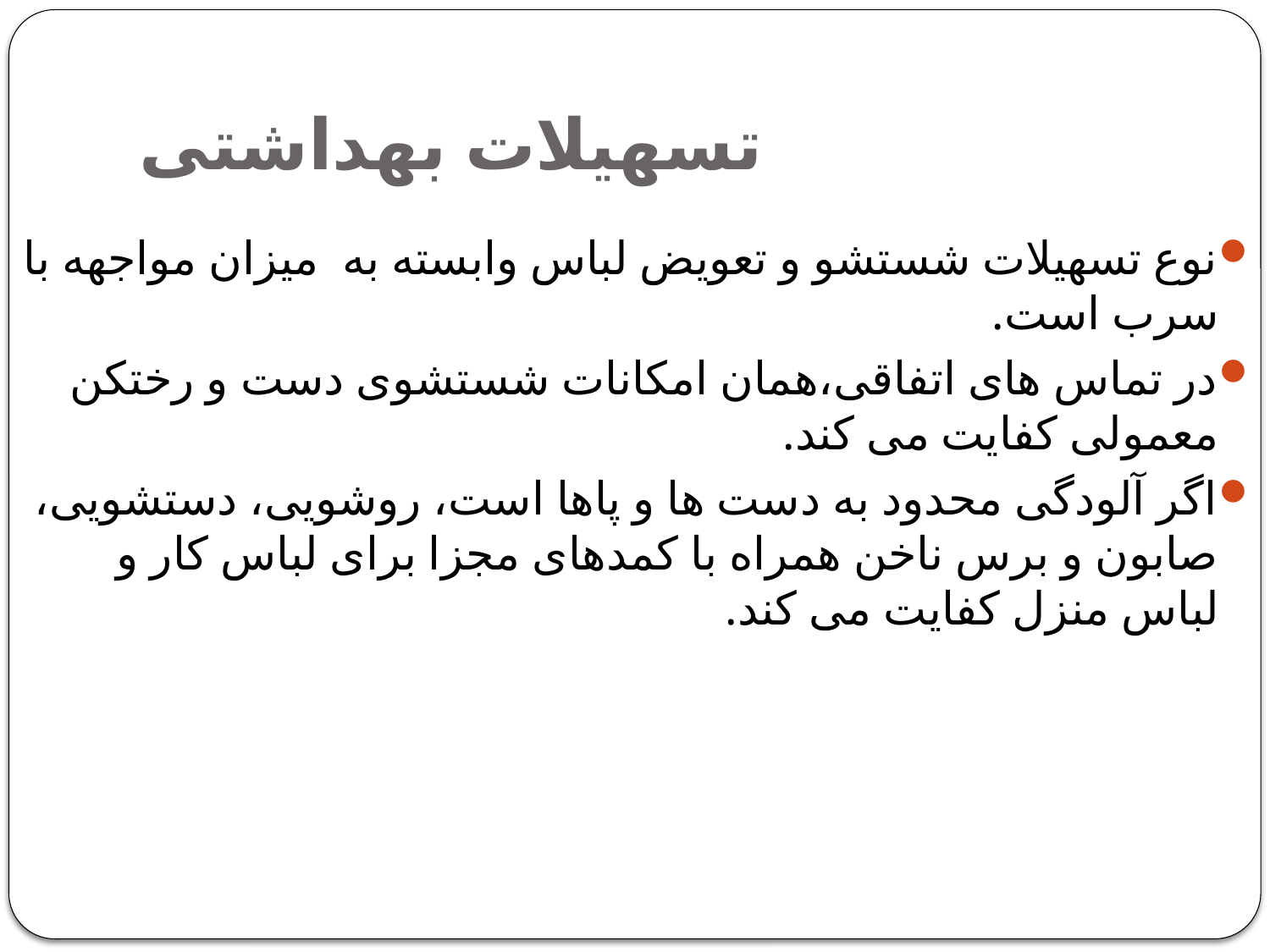

# تسهیلات بهداشتی
نوع تسهیلات شستشو و تعویض لباس وابسته به  میزان مواجهه با سرب است.
در تماس های اتفاقی،همان امکانات شستشوی دست و رختکن معمولی کفایت می کند.
اگر آلودگی محدود به دست ها و پاها است، روشویی، دستشویی، صابون و برس ناخن همراه با کمدهای مجزا برای لباس کار و لباس منزل کفایت می کند.